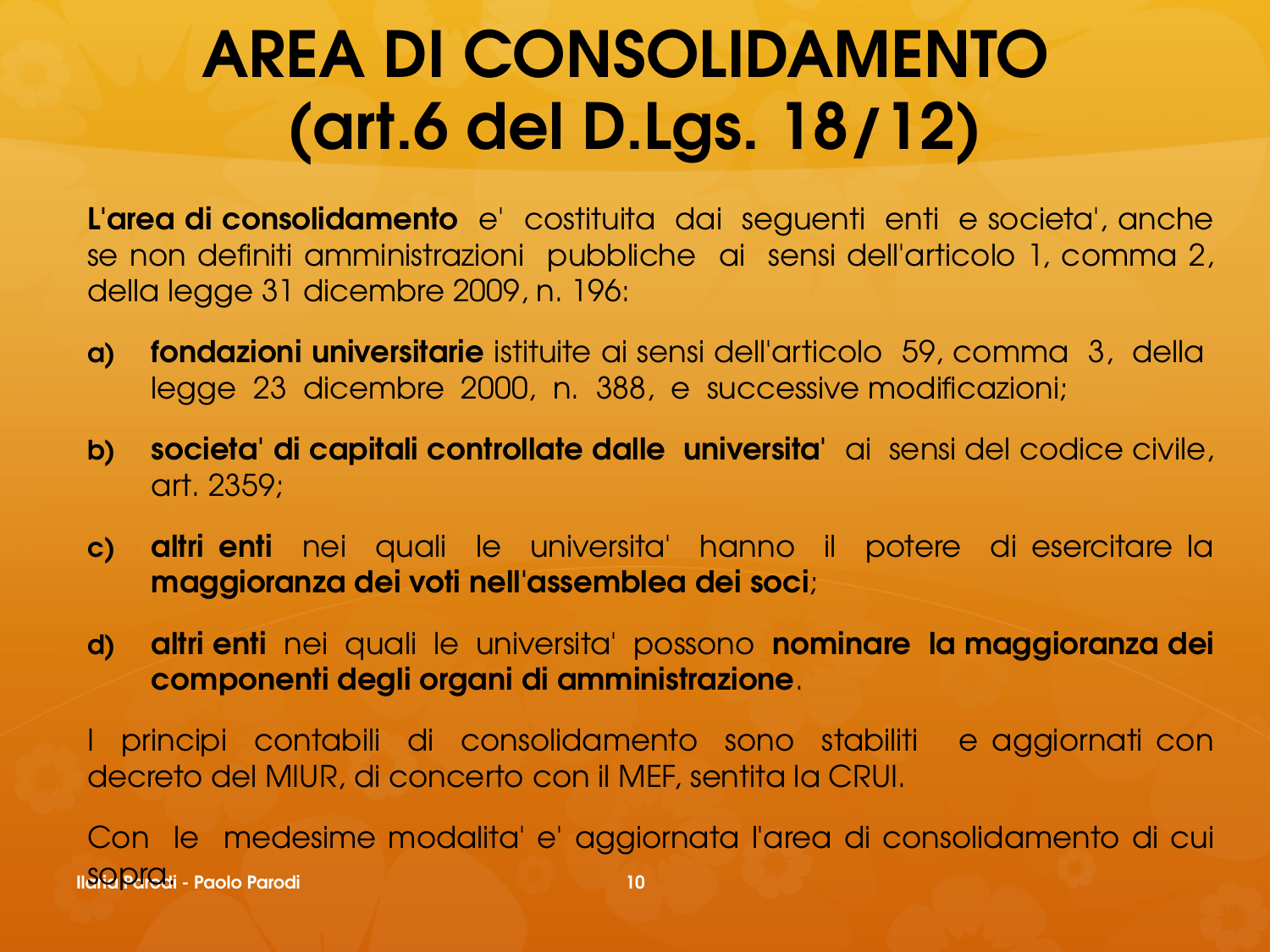

# AREA DI CONSOLIDAMENTO (art.6 del D.Lgs. 18/12)
L'area di consolidamento  e'  costituita  dai  seguenti  enti  e societa', anche se non definiti amministrazioni  pubbliche  ai  sensi dell'articolo 1, comma 2, della legge 31 dicembre 2009, n. 196:
fondazioni universitarie istituite ai sensi dell'articolo  59, comma  3,  della  legge  23  dicembre  2000,  n.  388,  e  successive modificazioni;
societa' di capitali controllate dalle  universita'  ai  sensi del codice civile, art. 2359;
altri enti  nei  quali  le  universita'  hanno  il  potere  di esercitare la maggioranza dei voti nell'assemblea dei soci;
altri enti  nei  quali  le  universita'  possono  nominare  la maggioranza dei componenti degli organi di amministrazione.
I  principi  contabili  di  consolidamento  sono  stabiliti   e aggiornati con decreto del MIUR, di concerto con il MEF, sentita la CRUI.
Con  le  medesime modalita' e' aggiornata l'area di consolidamento di cui sopra.

Ilaria Parodi - Paolo Parodi
10